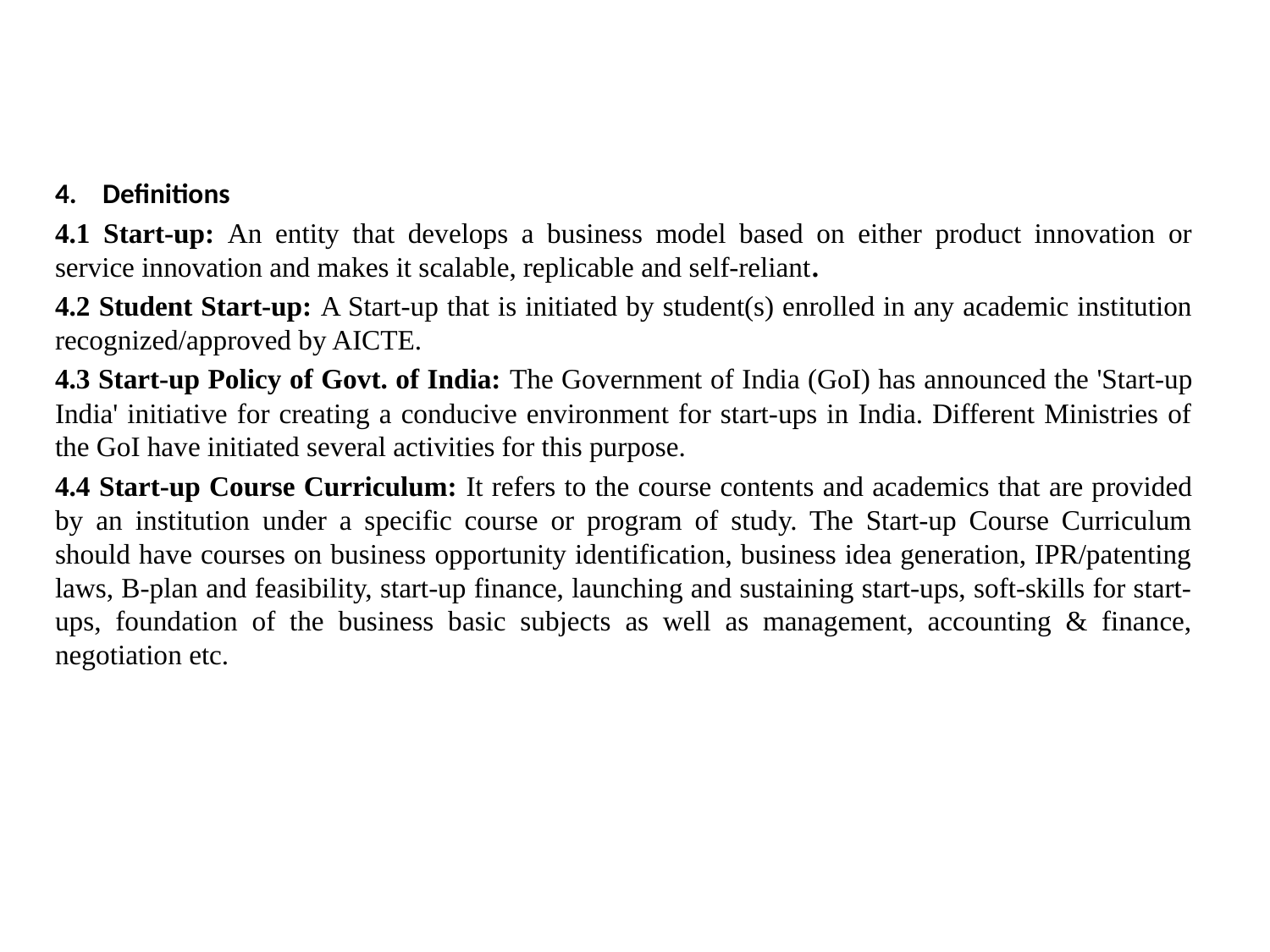

Definitions
4.1 Start-up: An entity that develops a business model based on either product innovation or service innovation and makes it scalable, replicable and self-reliant.
4.2 Student Start-up: A Start-up that is initiated by student(s) enrolled in any academic institution recognized/approved by AICTE.
4.3 Start-up Policy of Govt. of India: The Government of India (GoI) has announced the 'Start-up India' initiative for creating a conducive environment for start-ups in India. Different Ministries of the GoI have initiated several activities for this purpose.
4.4 Start-up Course Curriculum: It refers to the course contents and academics that are provided by an institution under a specific course or program of study. The Start-up Course Curriculum should have courses on business opportunity identification, business idea generation, IPR/patenting laws, B-plan and feasibility, start-up finance, launching and sustaining start-ups, soft-skills for start-ups, foundation of the business basic subjects as well as management, accounting & finance, negotiation etc.